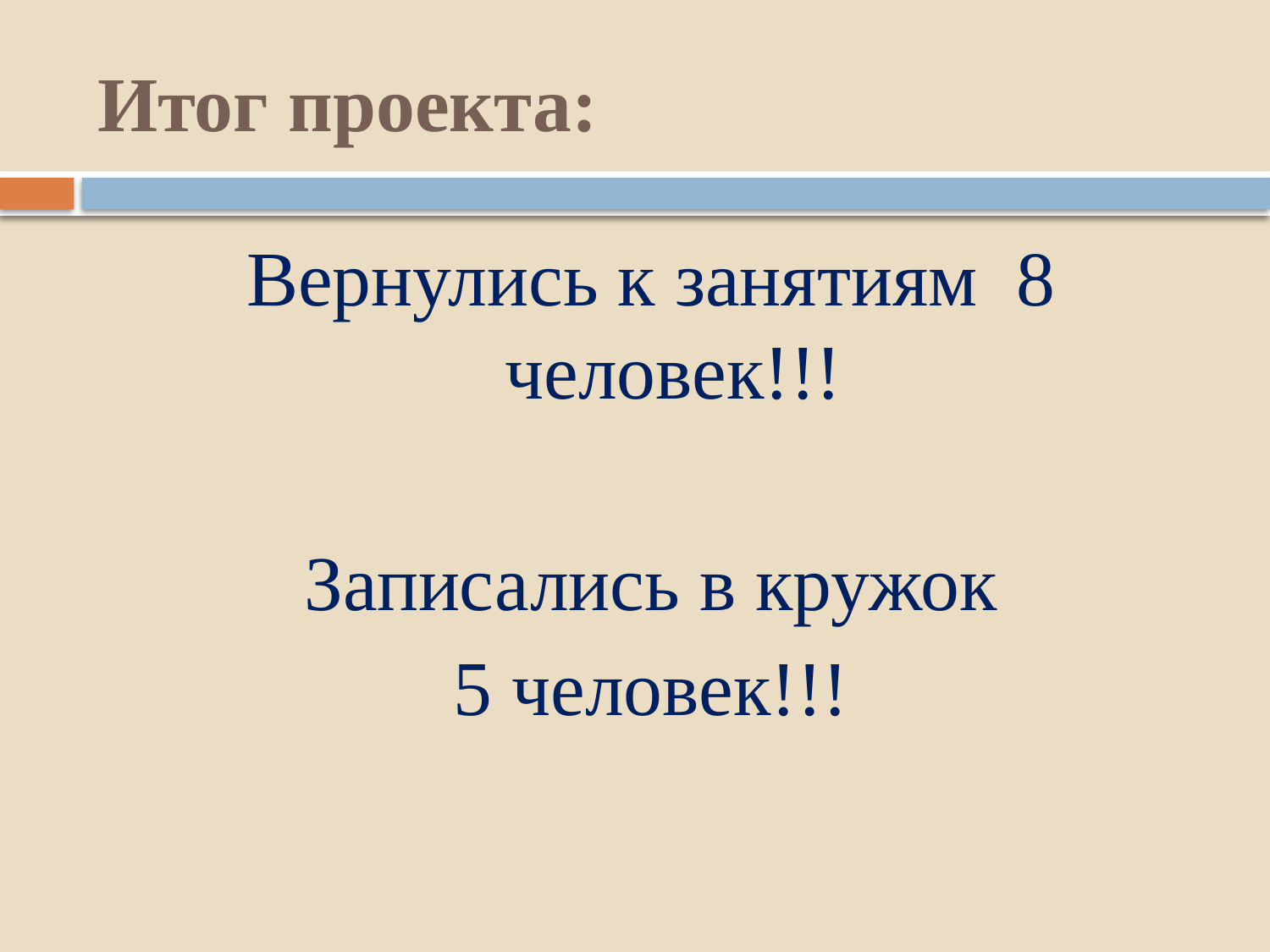

# Итог проекта:
Вернулись к занятиям  8 человек!!!

Записались в кружок
5 человек!!!